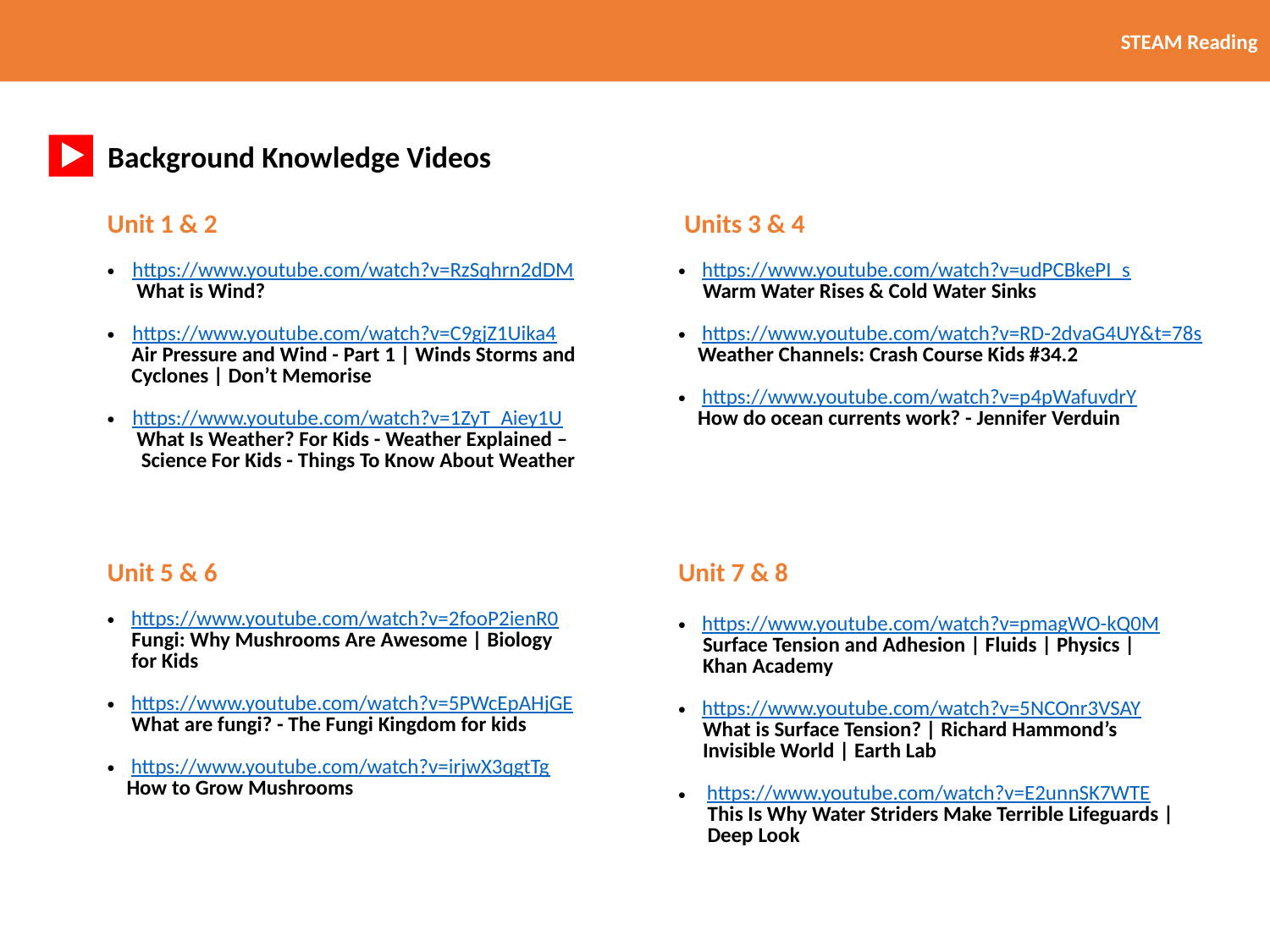

STEAM Reading
Background Knowledge Videos

| Unit 1 & 2 https://www.youtube.com/watch?v=RzSqhrn2dDM What is Wind?  https://www.youtube.com/watch?v=C9gjZ1Uika4 Air Pressure and Wind - Part 1 | Winds Storms and Cyclones | Don’t Memorise  https://www.youtube.com/watch?v=1ZyT\_Aiey1U What Is Weather? For Kids - Weather Explained – Science For Kids - Things To Know About Weather | Units 3 & 4 https://www.youtube.com/watch?v=udPCBkePI\_s Warm Water Rises & Cold Water Sinks  https://www.youtube.com/watch?v=RD-2dvaG4UY&t=78s Weather Channels: Crash Course Kids #34.2  https://www.youtube.com/watch?v=p4pWafuvdrY How do ocean currents work? - Jennifer Verduin |
| --- | --- |
| Unit 5 & 6 https://www.youtube.com/watch?v=2fooP2ienR0 Fungi: Why Mushrooms Are Awesome | Biology for Kids  https://www.youtube.com/watch?v=5PWcEpAHjGE What are fungi? - The Fungi Kingdom for kids  https://www.youtube.com/watch?v=irjwX3qgtTg How to Grow Mushrooms | Unit 7 & 8 https://www.youtube.com/watch?v=pmagWO-kQ0M Surface Tension and Adhesion | Fluids | Physics | Khan Academy https://www.youtube.com/watch?v=5NCOnr3VSAY What is Surface Tension? | Richard Hammond’s Invisible World | Earth Lab   https://www.youtube.com/watch?v=E2unnSK7WTE This Is Why Water Striders Make Terrible Lifeguards | Deep Look |